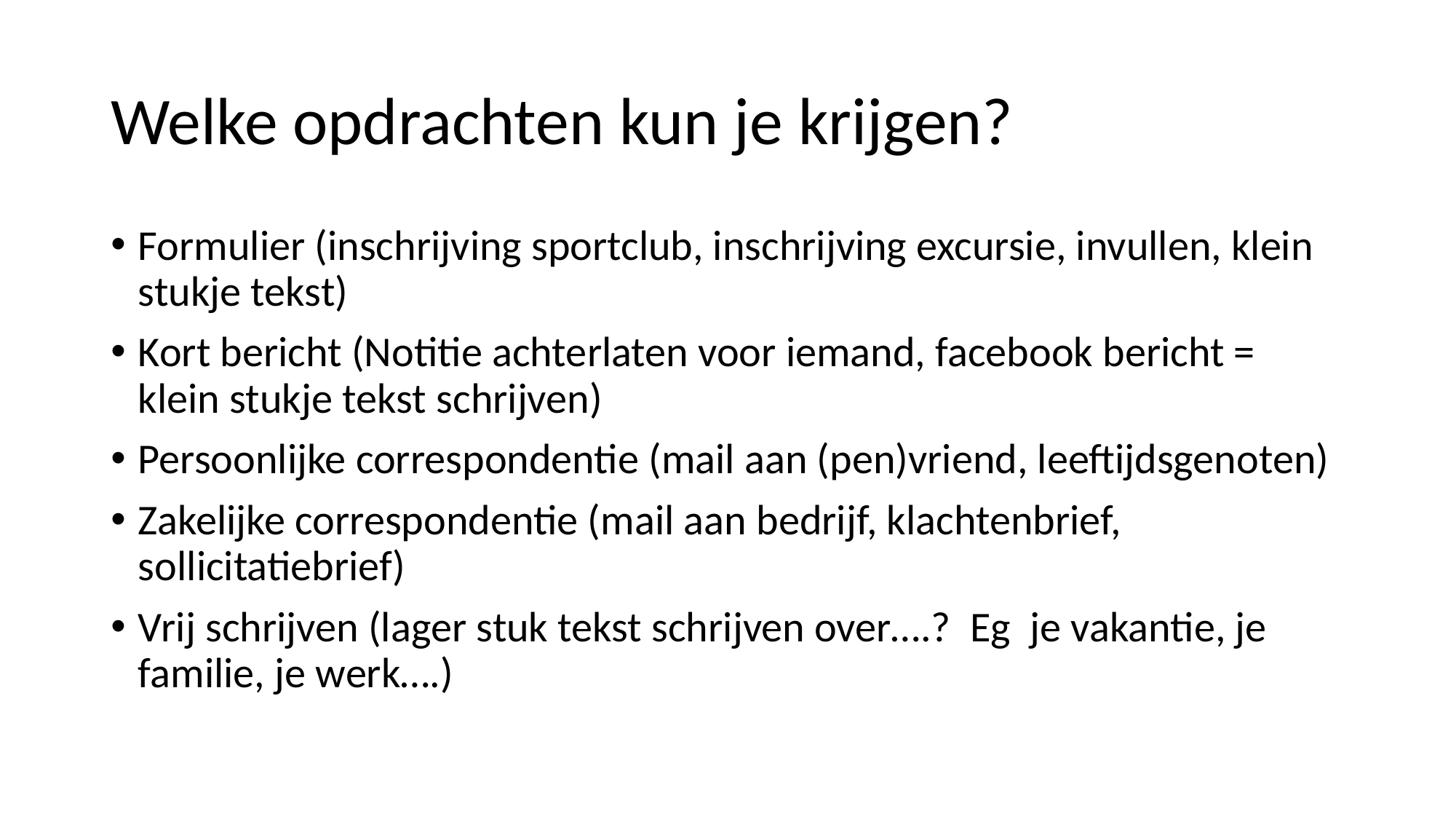

# Welke opdrachten kun je krijgen?
Formulier (inschrijving sportclub, inschrijving excursie, invullen, klein stukje tekst)
Kort bericht (Notitie achterlaten voor iemand, facebook bericht = klein stukje tekst schrijven)
Persoonlijke correspondentie (mail aan (pen)vriend, leeftijdsgenoten)
Zakelijke correspondentie (mail aan bedrijf, klachtenbrief, sollicitatiebrief)
Vrij schrijven (lager stuk tekst schrijven over….?  Eg  je vakantie, je familie, je werk….)